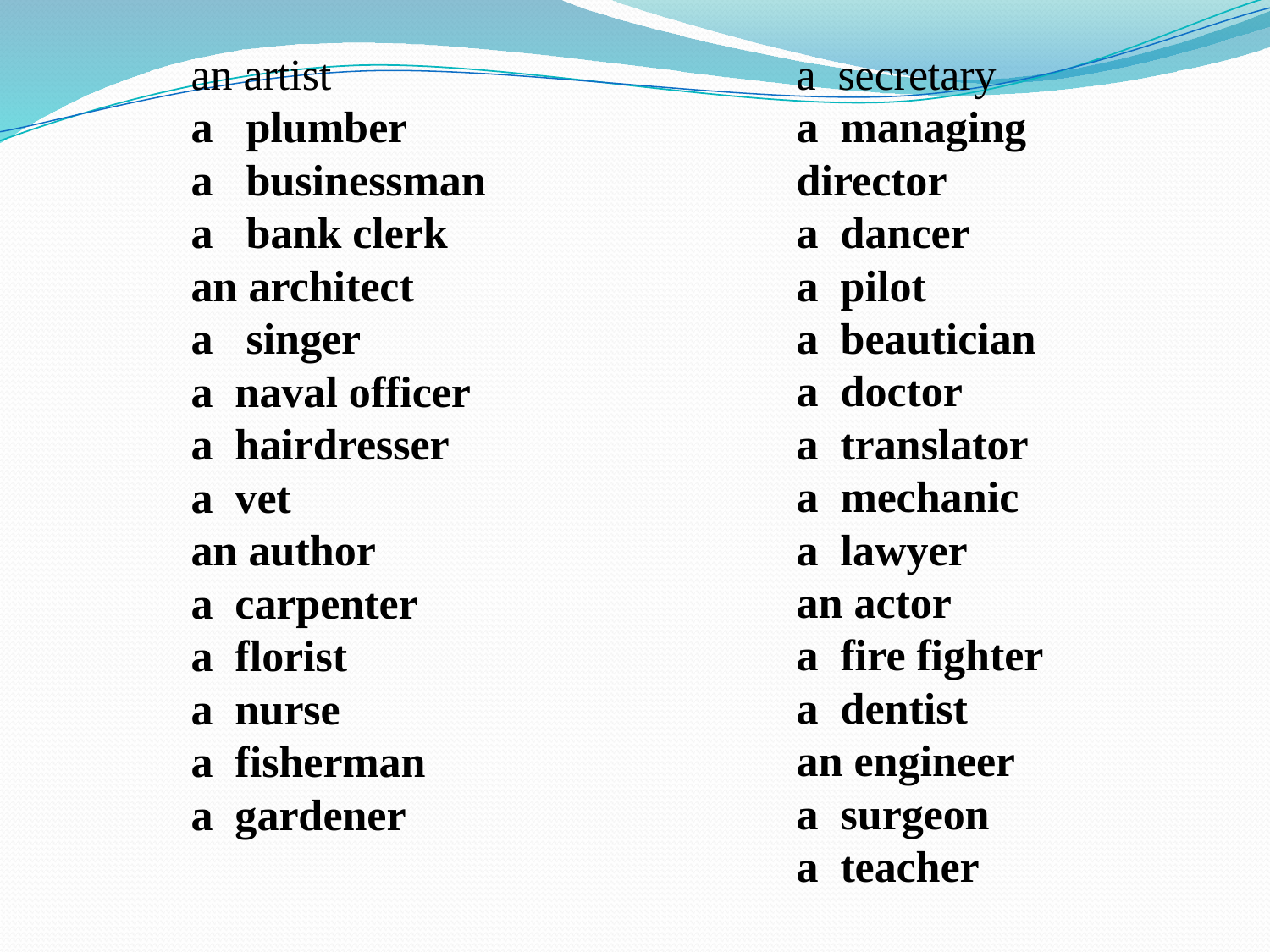

an artist
a   plumber
a   businessman
a   bank clerk
an architect
a   singer
a  naval officer
a  hairdresser
a  vet
an author
a  carpenter
a  florist
a  nurse
a  fisherman
a  gardener
a  secretary
a  managing director
a  dancer
a  pilot
a  beautician
a  doctor
a  translator
a  mechanic
a  lawyer
an actor
a  fire fighter
a  dentist
an engineer
a  surgeon
a  teacher